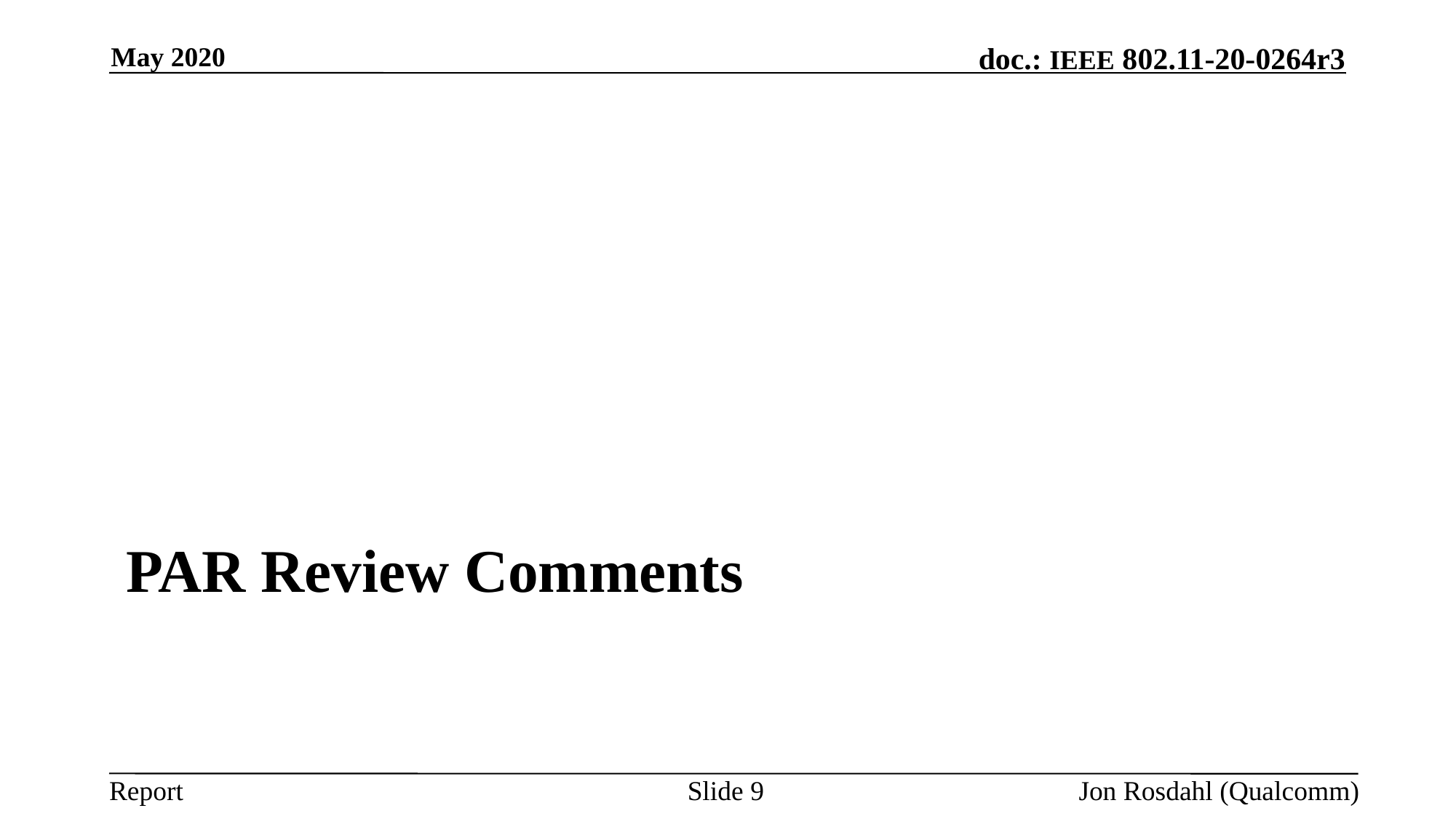

May 2020

# Par Review Comments
Slide 9
Jon Rosdahl (Qualcomm)